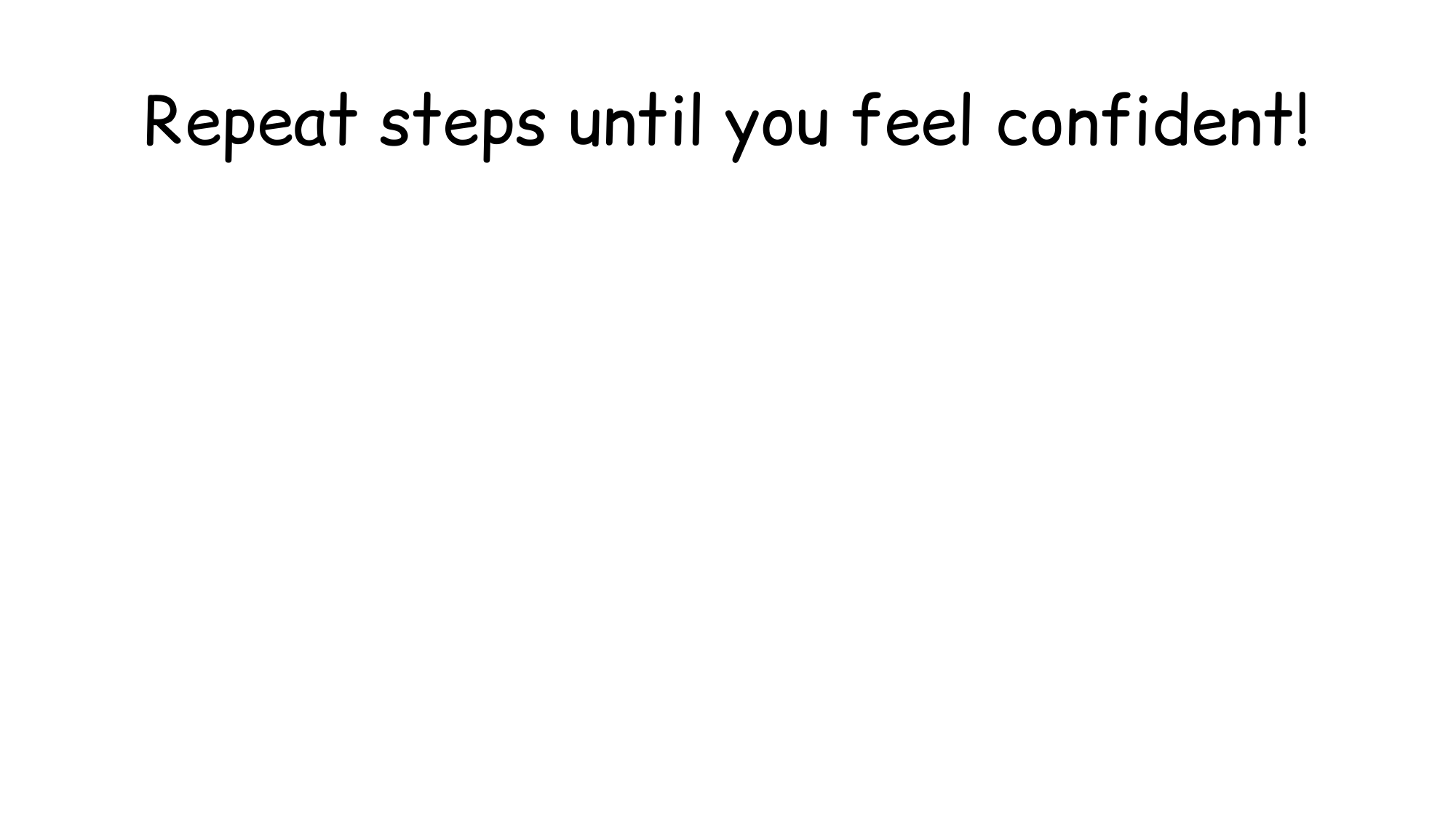

# Repeat steps until you feel confident!